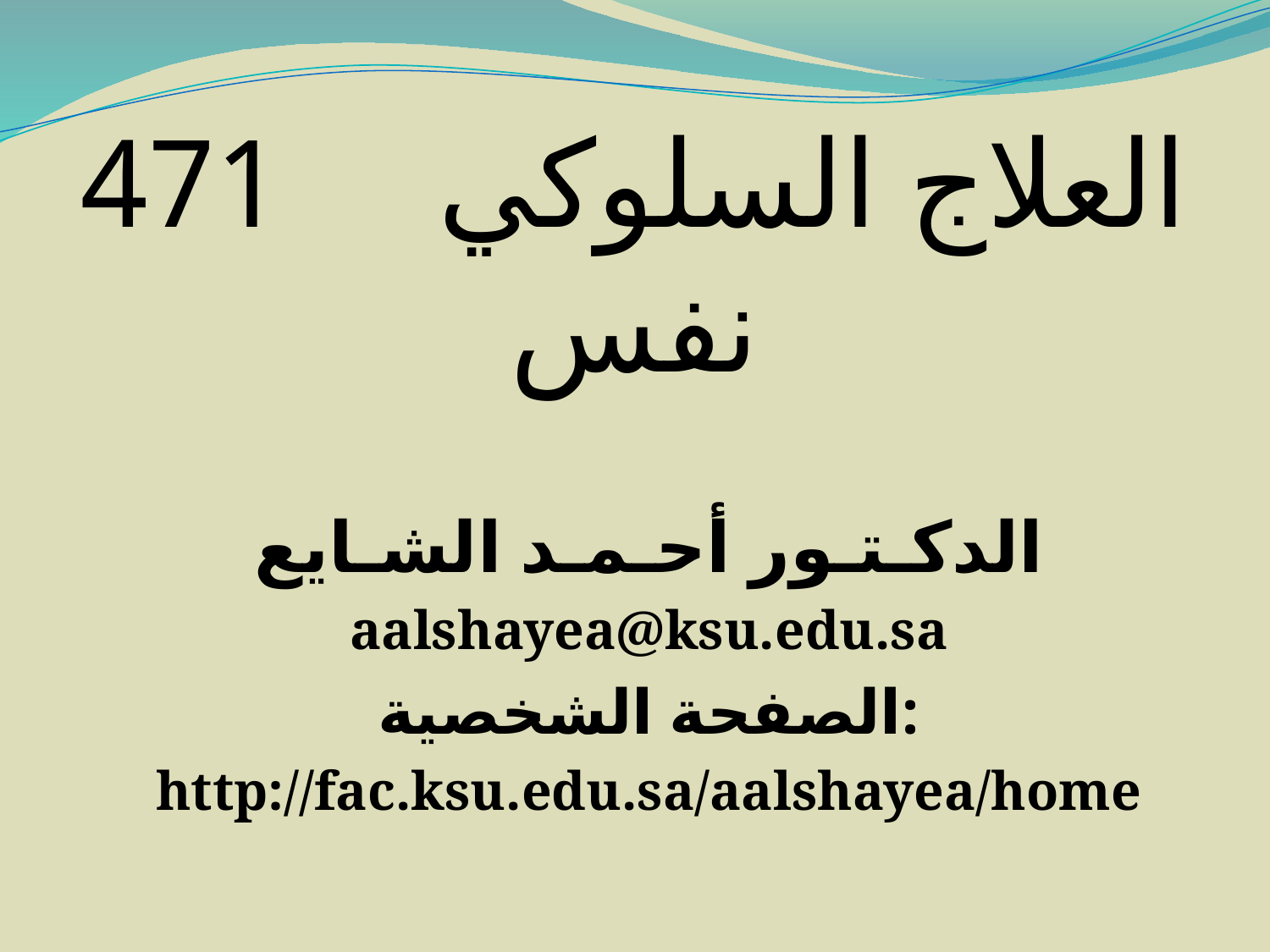

# العلاج السلوكي     471 نفس

الدكـتـور أحـمـد الشـايع
aalshayea@ksu.edu.sa
الصفحة الشخصية:
http://fac.ksu.edu.sa/aalshayea/home